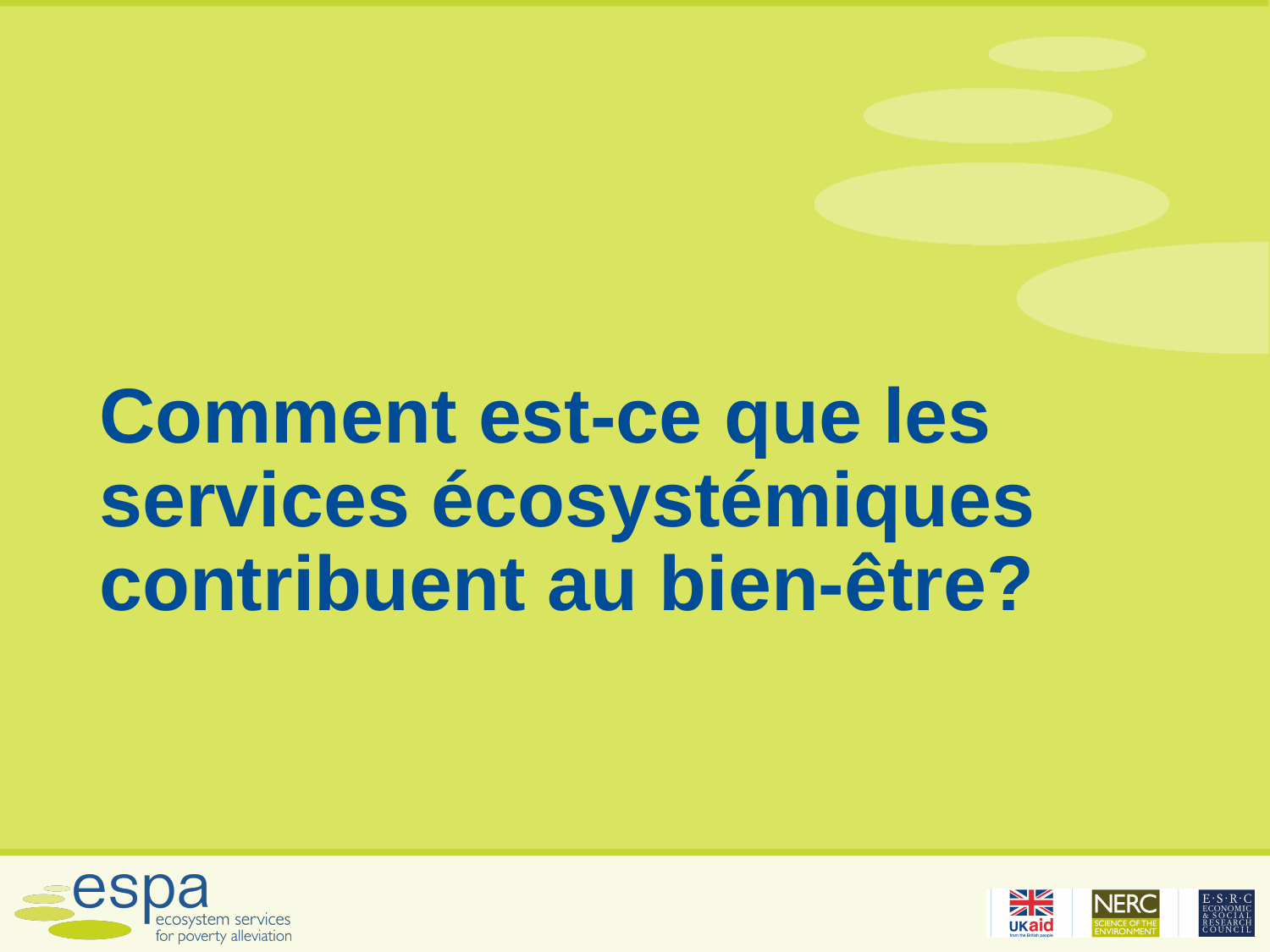

# Comment est-ce que les services écosystémiques contribuent au bien-être?